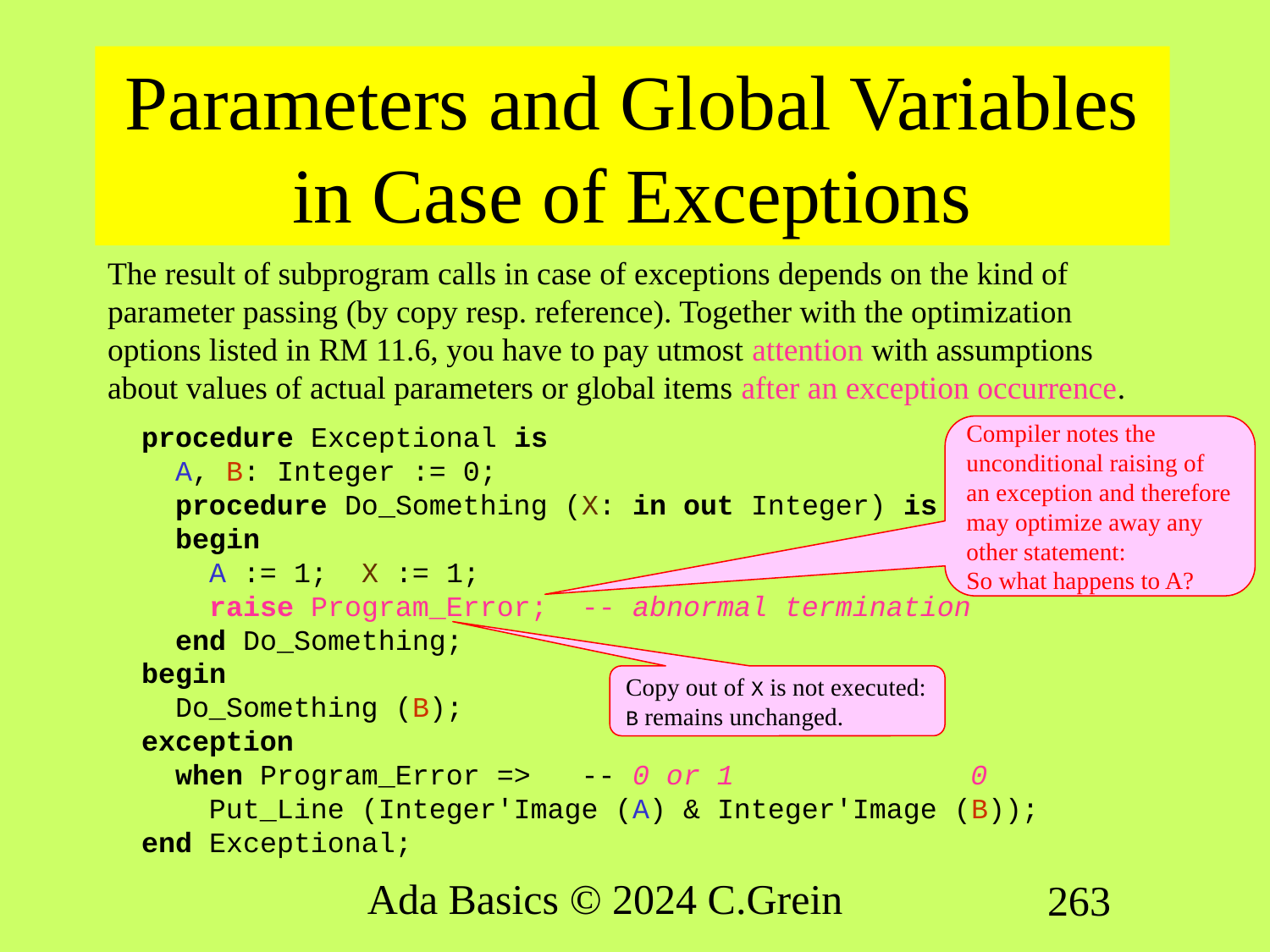

# Parameters and Global Variables in Case of Exceptions
The result of subprogram calls in case of exceptions depends on the kind of parameter passing (by copy resp. reference). Together with the optimization options listed in RM 11.6, you have to pay utmost attention with assumptions about values of actual parameters or global items after an exception occurrence.
  procedure Exceptional is
    A, B: Integer := 0;
    procedure Do_Something (X: in out Integer) is
    begin
      A := 1;  X := 1;
      raise Program_Error;  -- abnormal termination
    end Do_Something;
  begin
    Do_Something (B);
  exception
    when Program_Error =>   -- 0 or 1              0
      Put_Line (Integer'Image (A) & Integer'Image (B));
  end Exceptional;
Compiler notes the unconditional raising of an exception and therefore may optimize away any other statement:
So what happens to A?
Copy out of X is not executed: B remains unchanged.
Ada Basics © 2024 C.Grein
263